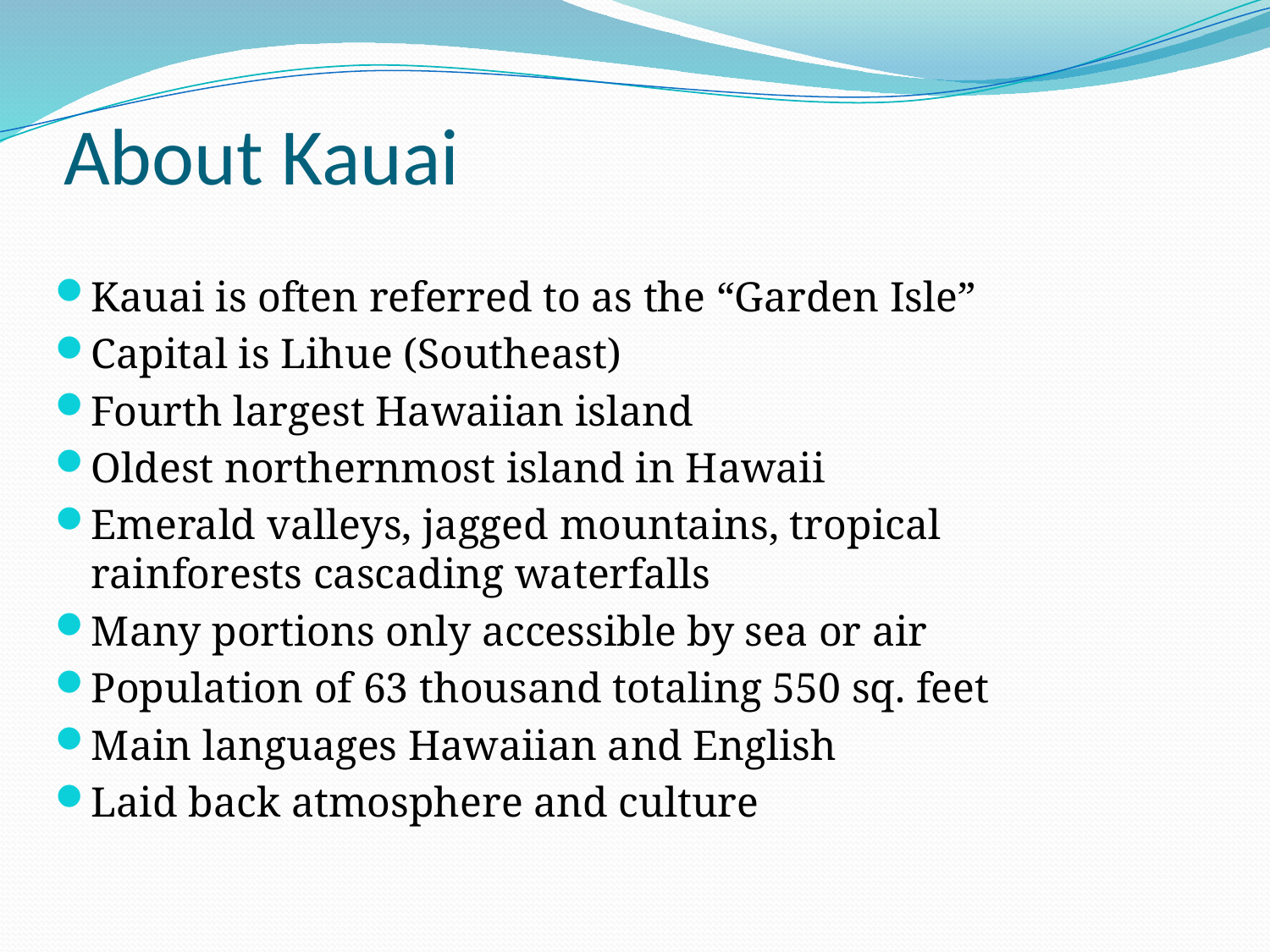

# About Kauai
Kauai is often referred to as the “Garden Isle”
Capital is Lihue (Southeast)
Fourth largest Hawaiian island
Oldest northernmost island in Hawaii
Emerald valleys, jagged mountains, tropical rainforests cascading waterfalls
Many portions only accessible by sea or air
Population of 63 thousand totaling 550 sq. feet
Main languages Hawaiian and English
Laid back atmosphere and culture